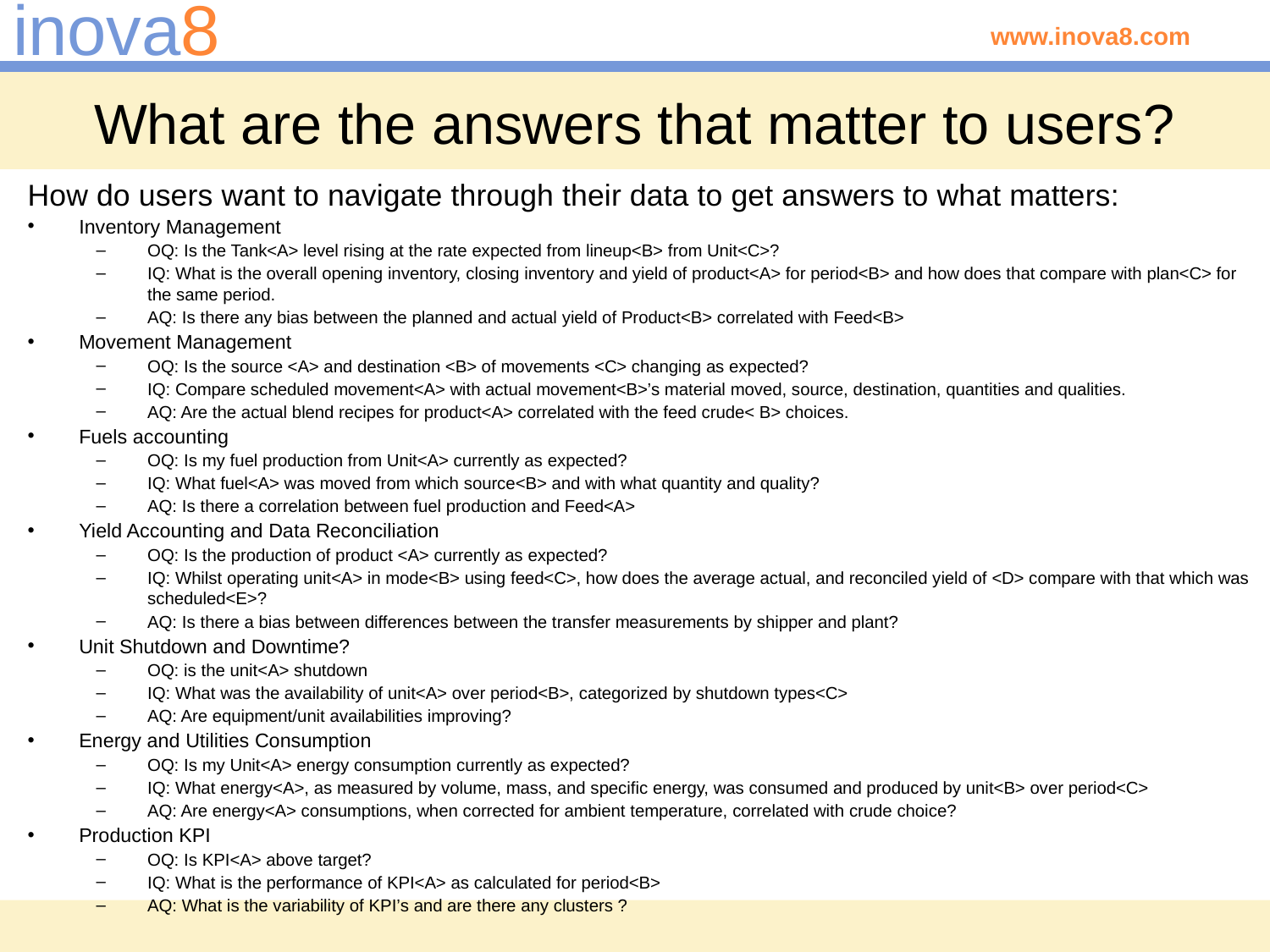

# What are the answers that matter to users?
How do users want to navigate through their data to get answers to what matters:
Inventory Management
OQ: Is the Tank<A> level rising at the rate expected from lineup<B> from Unit<C>?
IQ: What is the overall opening inventory, closing inventory and yield of product<A> for period<B> and how does that compare with plan<C> for the same period.
AQ: Is there any bias between the planned and actual yield of Product<B> correlated with Feed<B>
Movement Management
OQ: Is the source <A> and destination <B> of movements <C> changing as expected?
IQ: Compare scheduled movement<A> with actual movement<B>’s material moved, source, destination, quantities and qualities.
AQ: Are the actual blend recipes for product<A> correlated with the feed crude< B> choices.
Fuels accounting
OQ: Is my fuel production from Unit<A> currently as expected?
IQ: What fuel<A> was moved from which source<B> and with what quantity and quality?
AQ: Is there a correlation between fuel production and Feed<A>
Yield Accounting and Data Reconciliation
OQ: Is the production of product <A> currently as expected?
IQ: Whilst operating unit<A> in mode<B> using feed<C>, how does the average actual, and reconciled yield of <D> compare with that which was scheduled<E>?
AQ: Is there a bias between differences between the transfer measurements by shipper and plant?
Unit Shutdown and Downtime?
OQ: is the unit<A> shutdown
IQ: What was the availability of unit<A> over period<B>, categorized by shutdown types<C>
AQ: Are equipment/unit availabilities improving?
Energy and Utilities Consumption
OQ: Is my Unit<A> energy consumption currently as expected?
IQ: What energy<A>, as measured by volume, mass, and specific energy, was consumed and produced by unit<B> over period<C>
AQ: Are energy<A> consumptions, when corrected for ambient temperature, correlated with crude choice?
Production KPI
OQ: Is KPI<A> above target?
IQ: What is the performance of KPI<A> as calculated for period<B>
AQ: What is the variability of KPI’s and are there any clusters ?